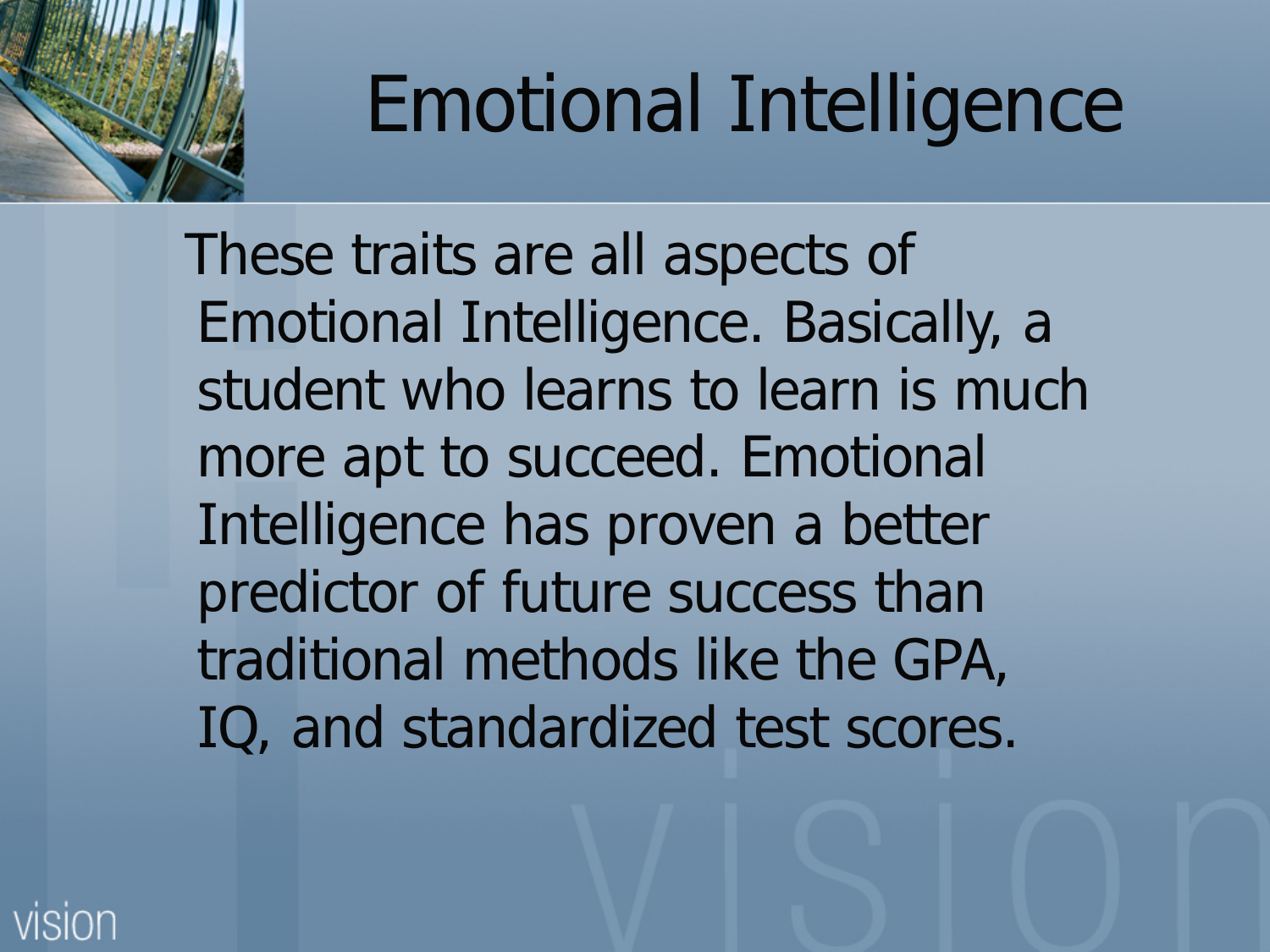

# Emotional Intelligence
  These traits are all aspects of Emotional Intelligence. Basically, a student who learns to learn is much more apt to succeed. Emotional Intelligence has proven a better predictor of future success than traditional methods like the GPA, IQ, and standardized test scores.